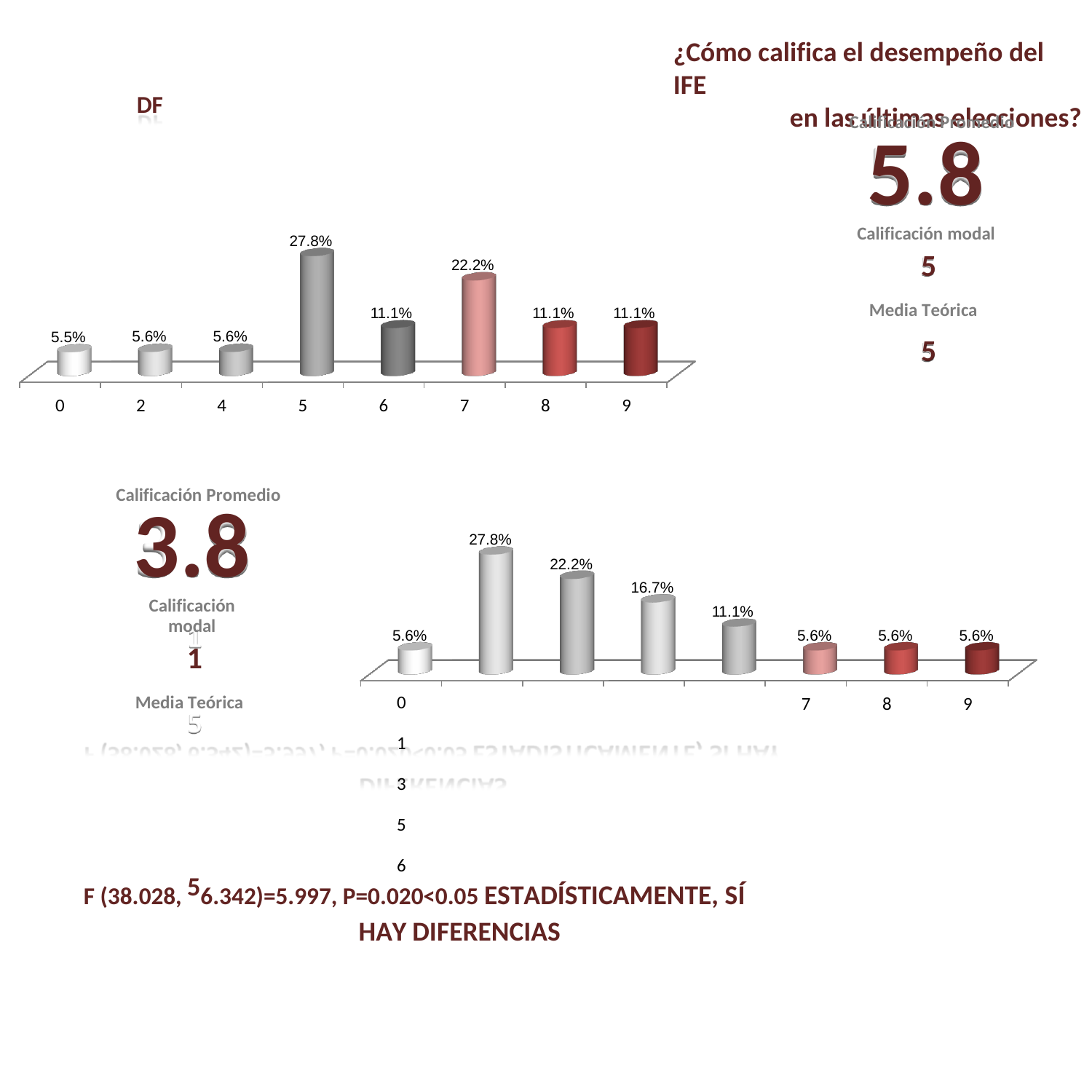

¿Cómo califica el desempeño del IFE
en las últimas elecciones?
DF

Calificación Promedio
5.8
Calificación modal
5

Media Teórica

5

27.8%

22.2%
11.1%
11.1%
11.1%

5.6%
5.6%
5.5%

0
2
4
5
6
7
8
9

Calificación Promedio
3.8
Calificación modal
1

Media Teórica

27.8%
22.2%
16.7%
11.1%

5.6%
5.6%
5.6%
5.6%

0	1	3	5	6
F (38.028, 56.342)=5.997, P=0.020<0.05 ESTADÍSTICAMENTE, SÍ HAY DIFERENCIAS
7
8
9